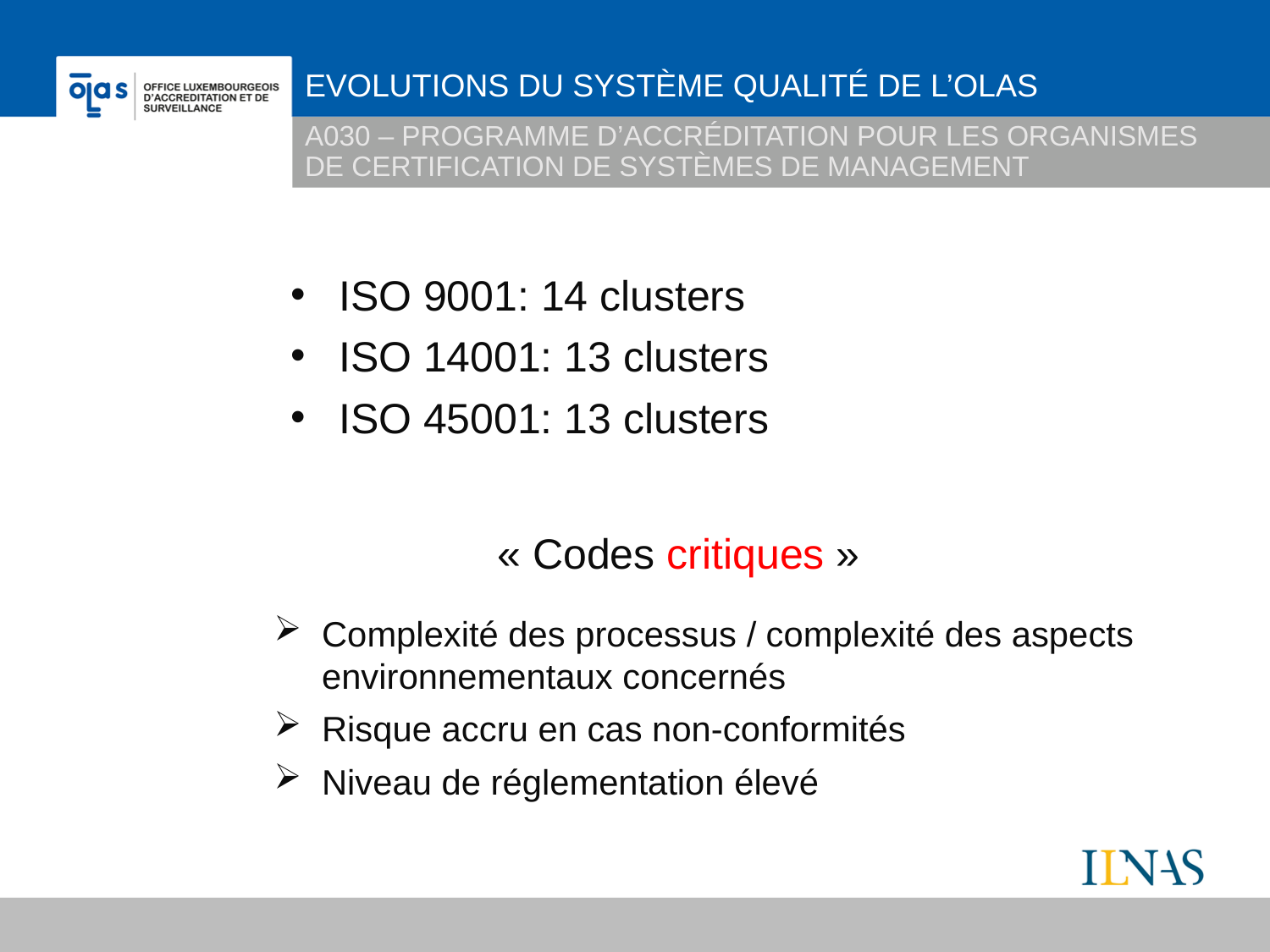

# Evolutions du système qualité de l’OLAS
A030 – Programme d’accréditation pour les organismes de certification de systèmes de management
ISO 9001: 14 clusters
ISO 14001: 13 clusters
ISO 45001: 13 clusters
« Codes critiques »
Complexité des processus / complexité des aspects environnementaux concernés
Risque accru en cas non-conformités
Niveau de réglementation élevé